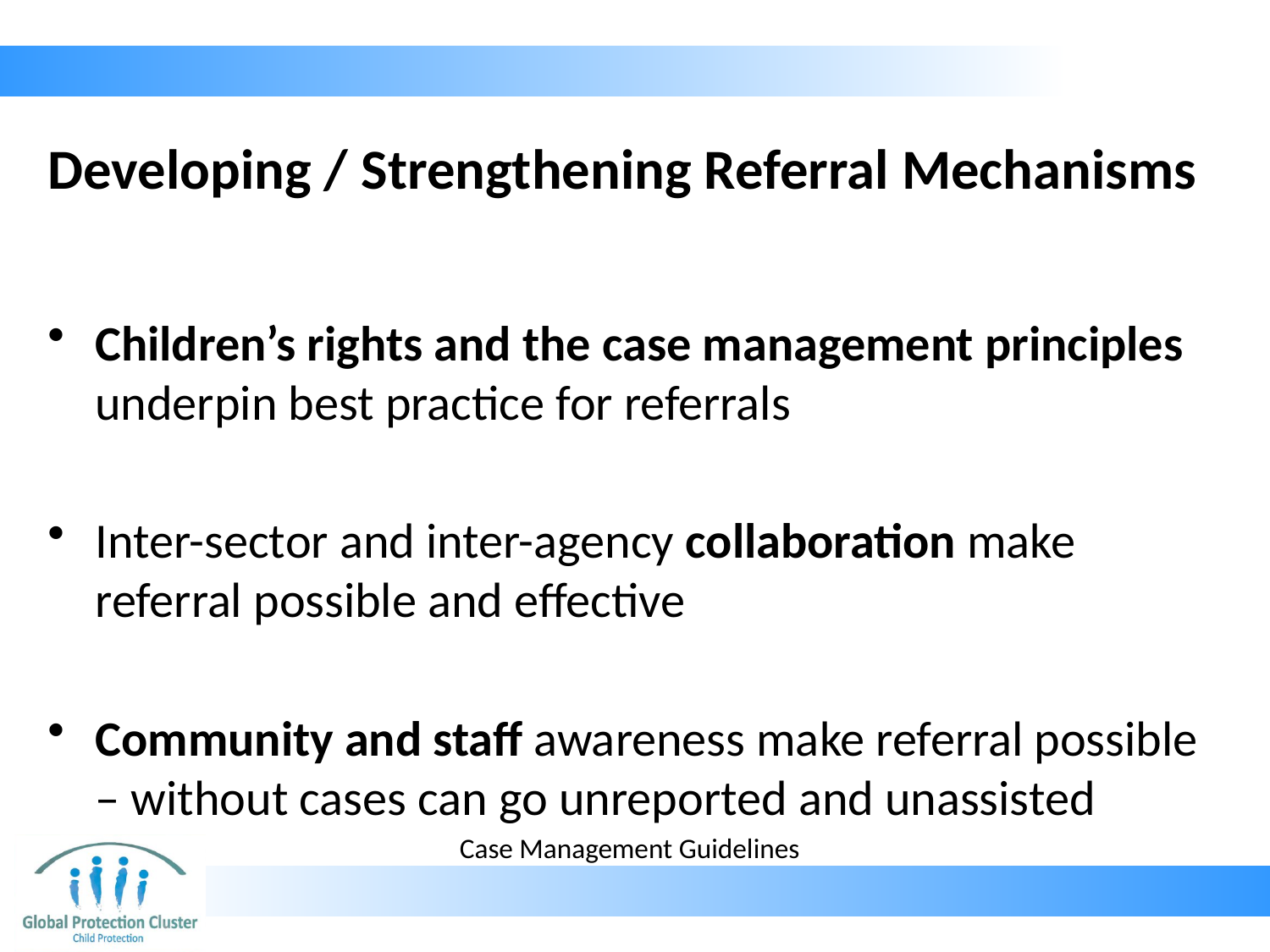

# Developing / Strengthening Referral Mechanisms

Children’s rights and the case management principles underpin best practice for referrals

Inter-sector and inter-agency collaboration make referral possible and effective

Community and staff awareness make referral possible – without cases can go unreported and unassisted
Case Management Guidelines